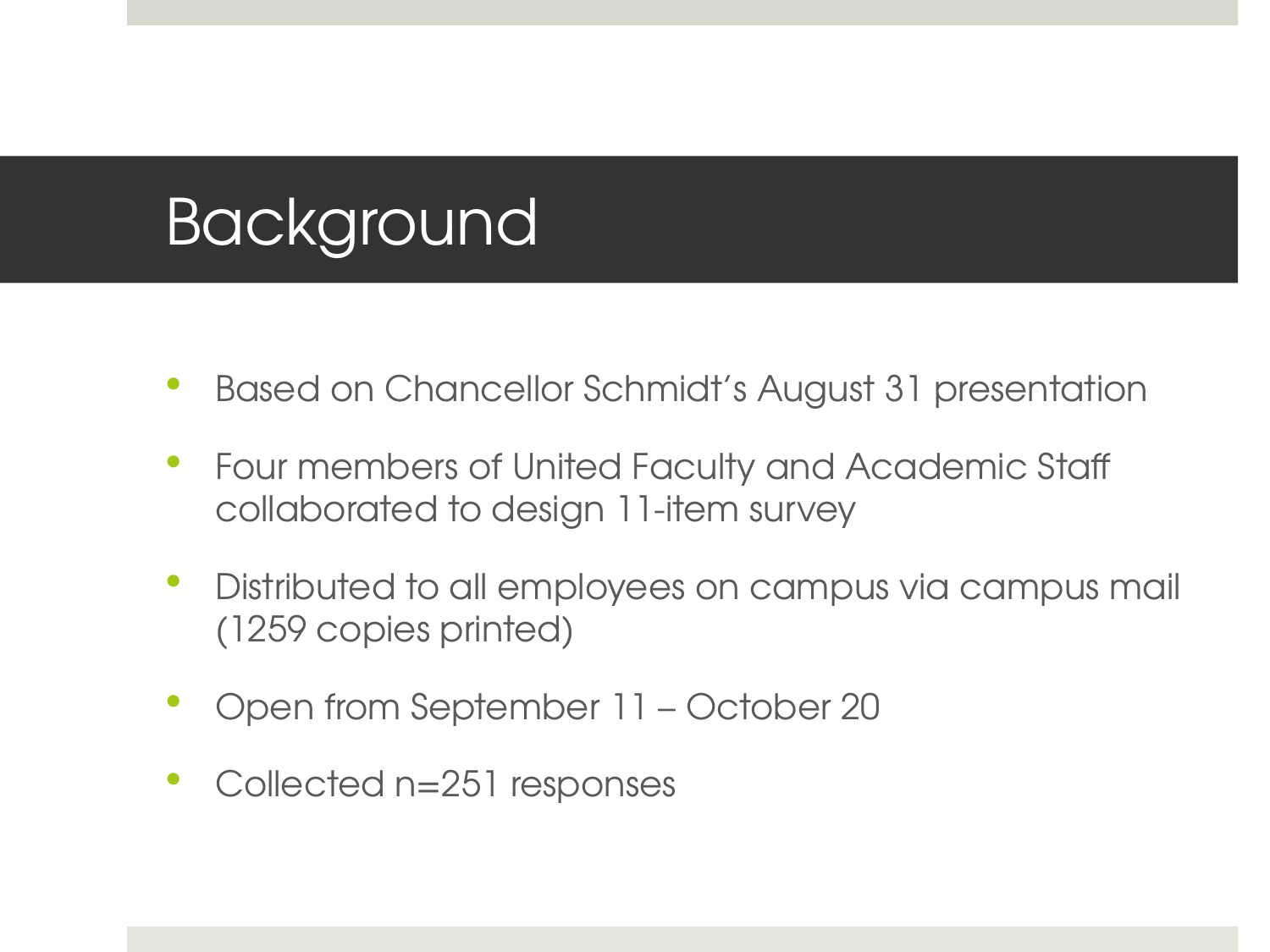

# Background
Based on Chancellor Schmidt’s August 31 presentation
Four members of United Faculty and Academic Staff collaborated to design 11-item survey
Distributed to all employees on campus via campus mail (1259 copies printed)
Open from September 11 – October 20
Collected n=251 responses